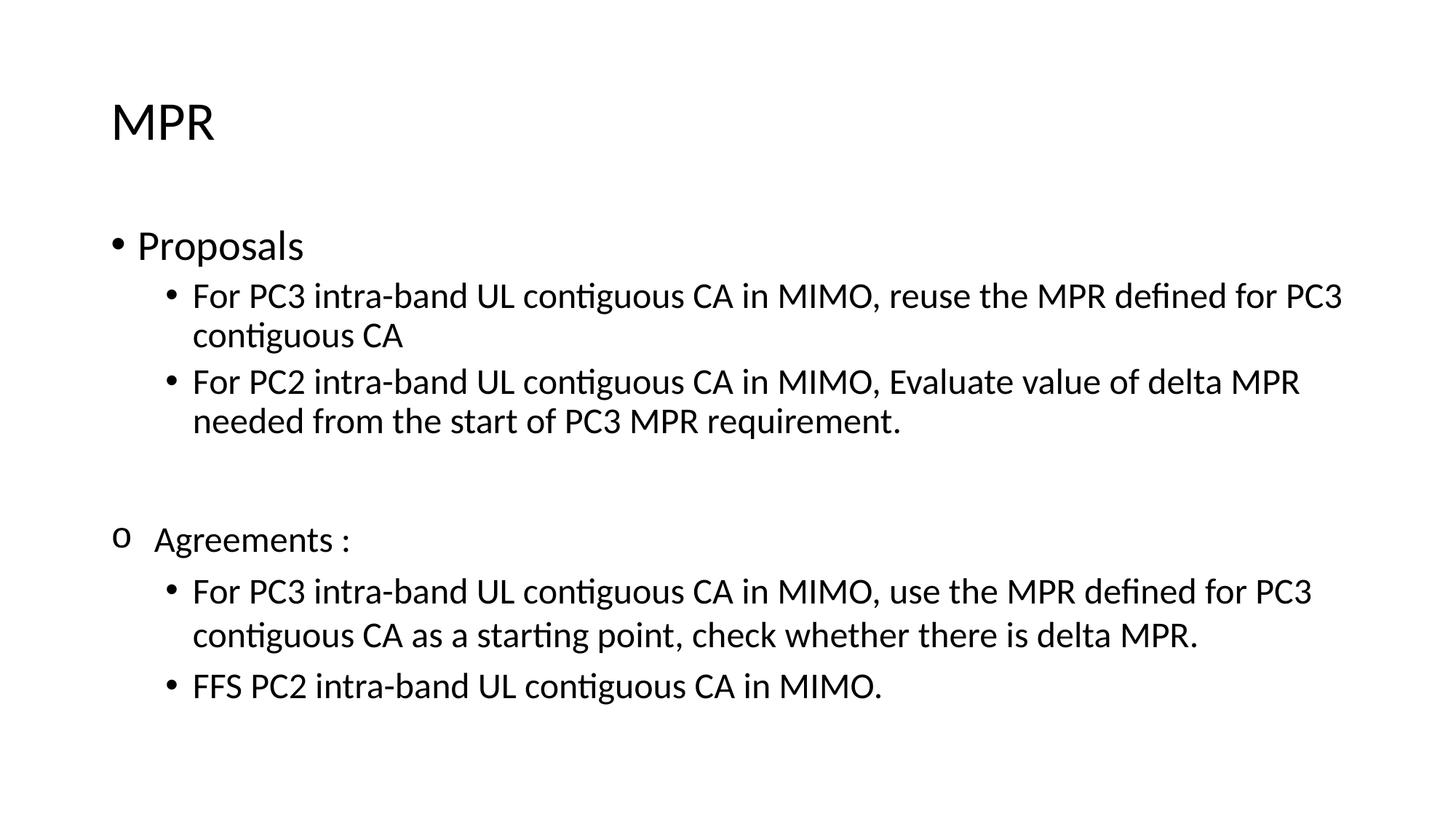

# MPR
Proposals
For PC3 intra-band UL contiguous CA in MIMO, reuse the MPR defined for PC3 contiguous CA
For PC2 intra-band UL contiguous CA in MIMO, Evaluate value of delta MPR needed from the start of PC3 MPR requirement.

Agreements :
For PC3 intra-band UL contiguous CA in MIMO, use the MPR defined for PC3 contiguous CA as a starting point, check whether there is delta MPR.
FFS PC2 intra-band UL contiguous CA in MIMO.